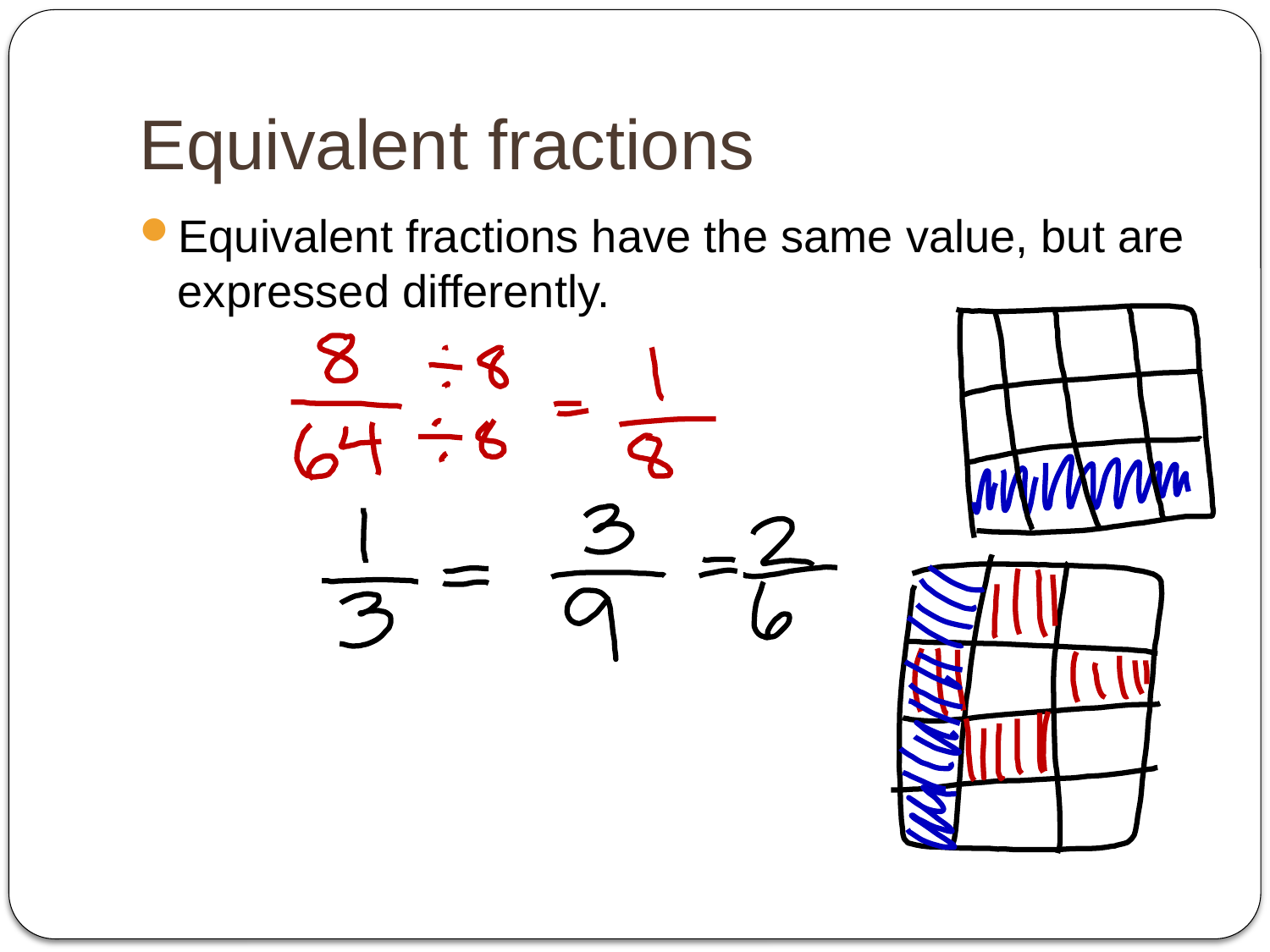

# Equivalent fractions
Equivalent fractions have the same value, but are expressed differently.